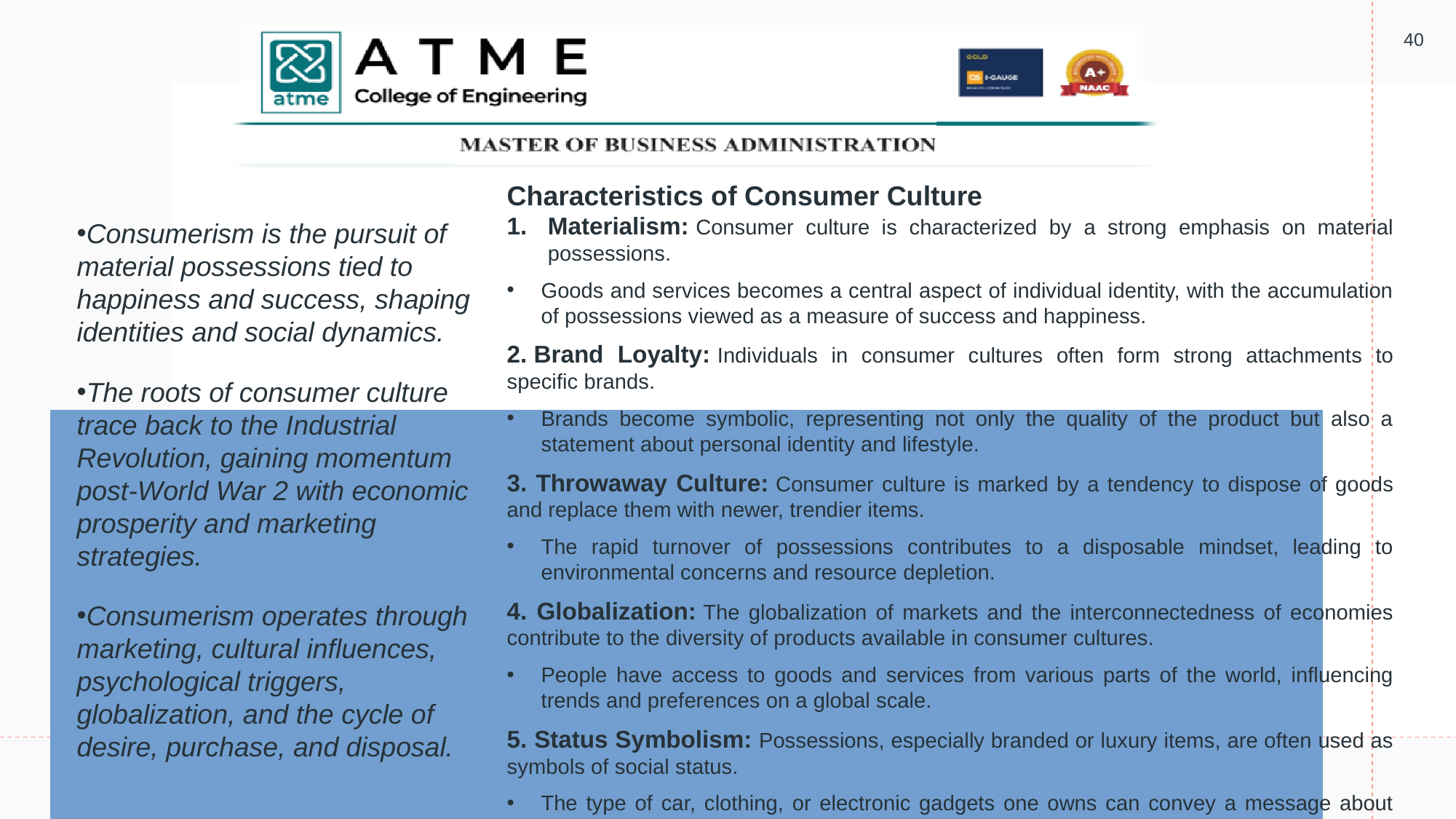

40
#
Characteristics of Consumer Culture
Materialism: Consumer culture is characterized by a strong emphasis on material possessions.
Goods and services becomes a central aspect of individual identity, with the accumulation of possessions viewed as a measure of success and happiness.
2. Brand Loyalty: Individuals in consumer cultures often form strong attachments to specific brands.
Brands become symbolic, representing not only the quality of the product but also a statement about personal identity and lifestyle.
3. Throwaway Culture: Consumer culture is marked by a tendency to dispose of goods and replace them with newer, trendier items.
The rapid turnover of possessions contributes to a disposable mindset, leading to environmental concerns and resource depletion.
4. Globalization: The globalization of markets and the interconnectedness of economies contribute to the diversity of products available in consumer cultures.
People have access to goods and services from various parts of the world, influencing trends and preferences on a global scale.
5. Status Symbolism: Possessions, especially branded or luxury items, are often used as symbols of social status.
The type of car, clothing, or electronic gadgets one owns can convey a message about their place in the social hierarchy.
Consumerism is the pursuit of material possessions tied to happiness and success, shaping identities and social dynamics.
The roots of consumer culture trace back to the Industrial Revolution, gaining momentum post-World War 2 with economic prosperity and marketing strategies.
Consumerism operates through marketing, cultural influences, psychological triggers, globalization, and the cycle of desire, purchase, and disposal.